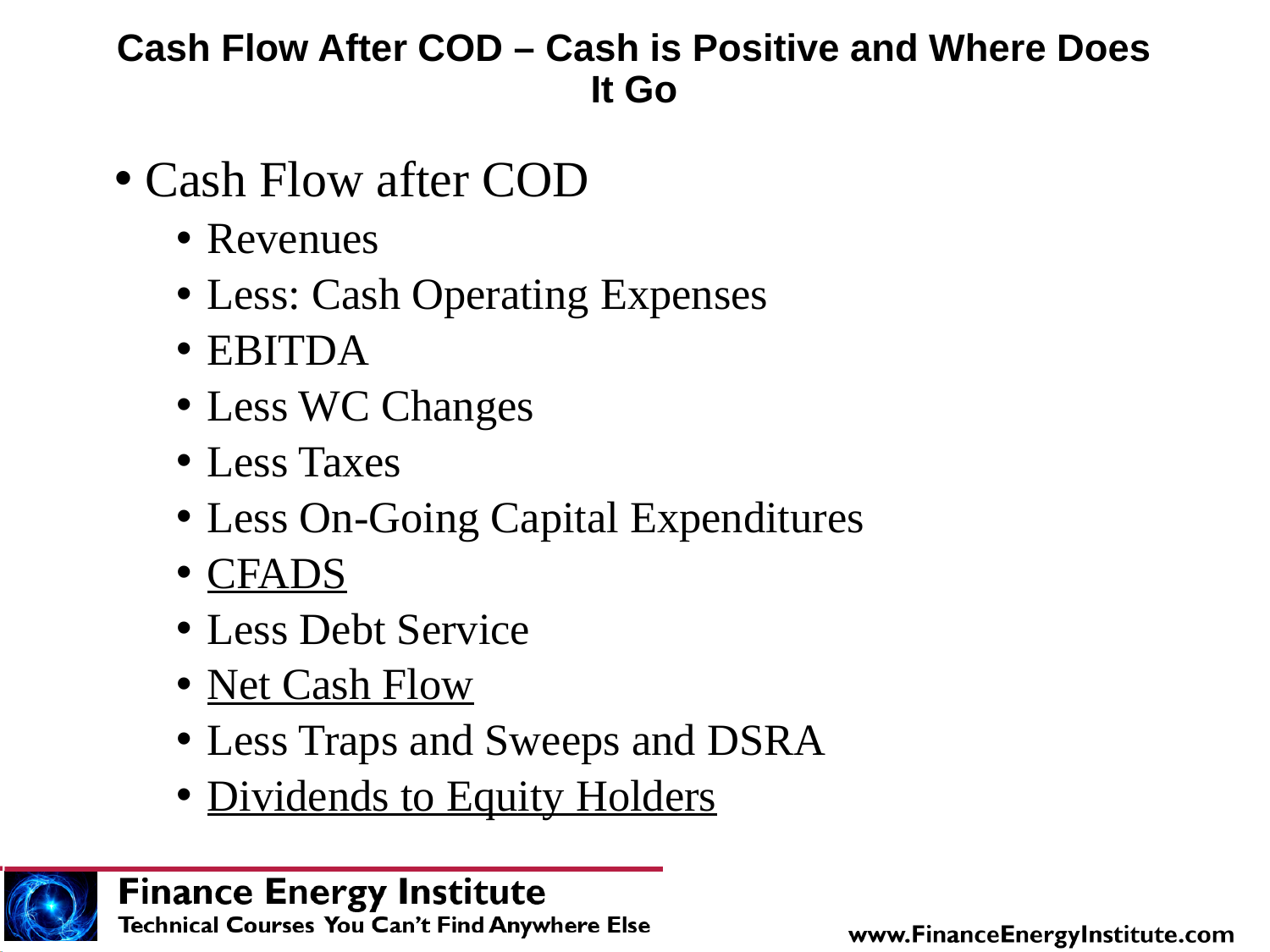

# Cash Flow After COD – Cash is Positive and Where Does It Go
Cash Flow after COD
Revenues
Less: Cash Operating Expenses
EBITDA
Less WC Changes
Less Taxes
Less On-Going Capital Expenditures
CFADS
Less Debt Service
Net Cash Flow
Less Traps and Sweeps and DSRA
Dividends to Equity Holders